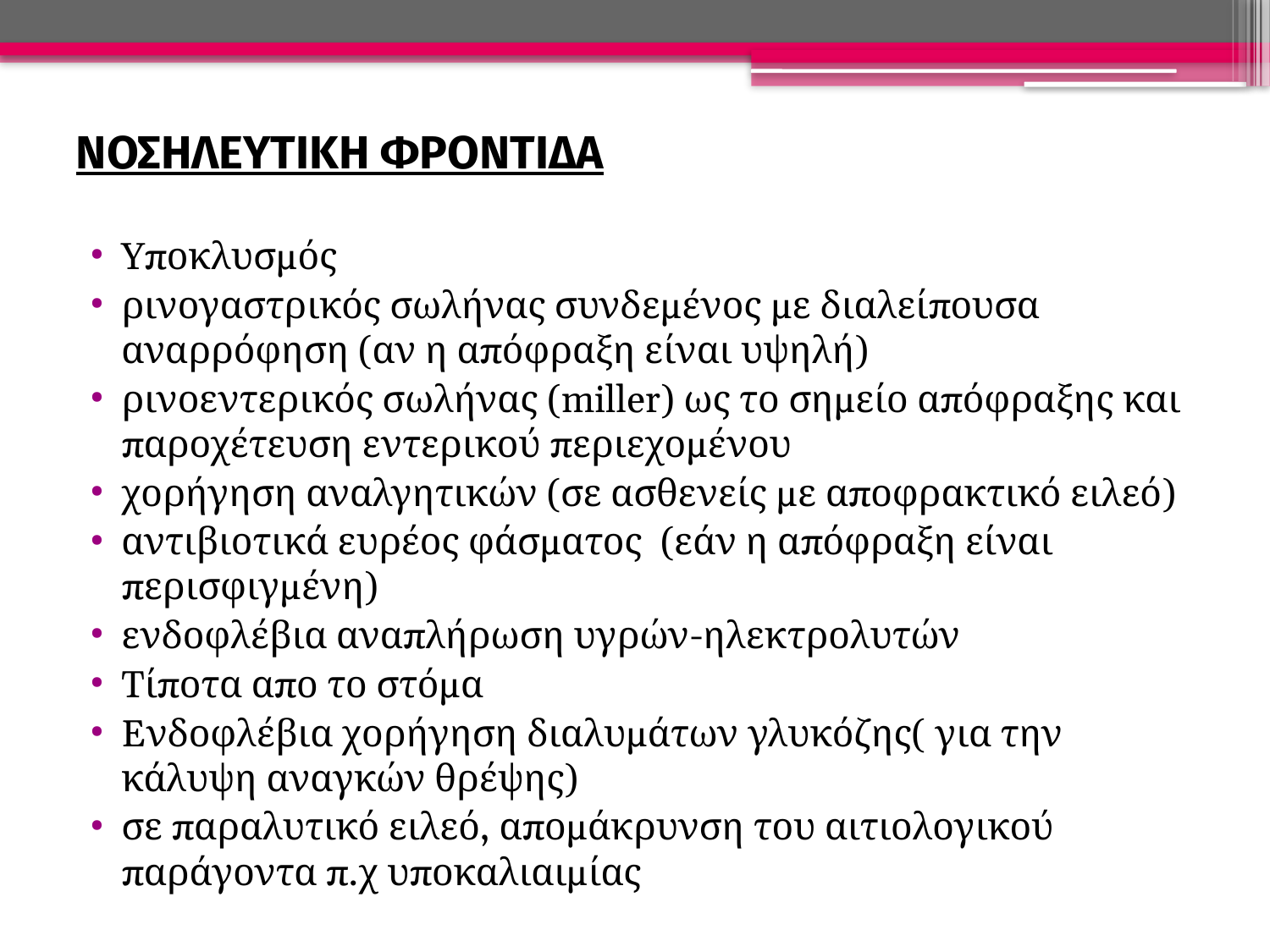

# ΝΟΣΗΛΕΥΤΙΚΗ ΦΡΟΝΤΙΔΑ
Υποκλυσμός
ρινογαστρικός σωλήνας συνδεμένος με διαλείπουσα αναρρόφηση (αν η απόφραξη είναι υψηλή)
ρινοεντερικός σωλήνας (miller) ως το σημείο απόφραξης και παροχέτευση εντερικού περιεχομένου
χορήγηση αναλγητικών (σε ασθενείς με αποφρακτικό ειλεό)
αντιβιοτικά ευρέος φάσματος  (εάν η απόφραξη είναι περισφιγμένη)
ενδοφλέβια αναπλήρωση υγρών-ηλεκτρολυτών
Τίποτα απο το στόμα
Ενδοφλέβια χορήγηση διαλυμάτων γλυκόζης( για την κάλυψη αναγκών θρέψης)
σε παραλυτικό ειλεό, απομάκρυνση του αιτιολογικού παράγοντα π.χ υποκαλιαιμίας